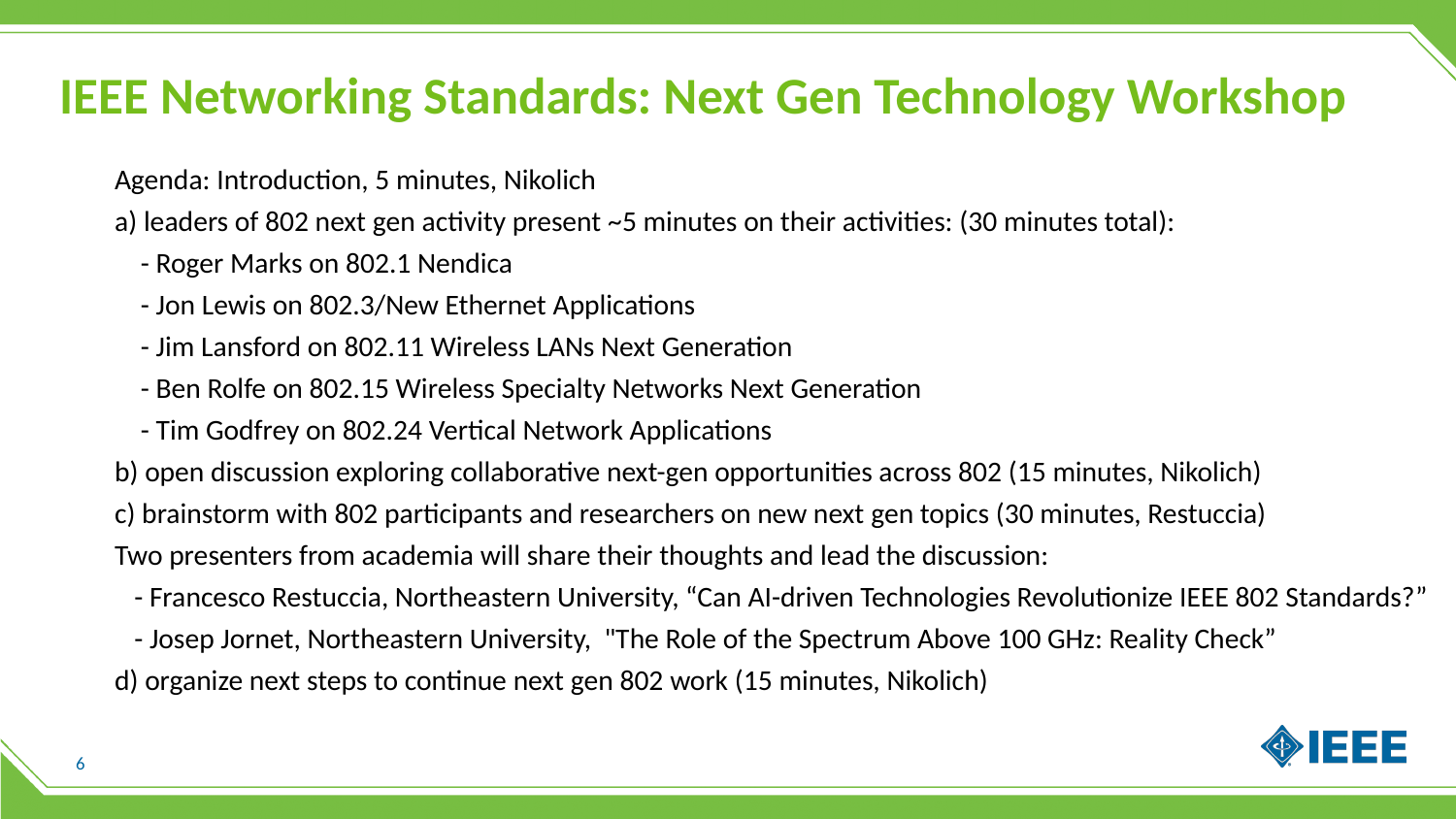

# IEEE Networking Standards: Next Gen Technology Workshop
Agenda: Introduction, 5 minutes, Nikolich
a) leaders of 802 next gen activity present ~5 minutes on their activities: (30 minutes total):
    - Roger Marks on 802.1 Nendica
    - Jon Lewis on 802.3/New Ethernet Applications
    - Jim Lansford on 802.11 Wireless LANs Next Generation
    - Ben Rolfe on 802.15 Wireless Specialty Networks Next Generation
    - Tim Godfrey on 802.24 Vertical Network Applications
b) open discussion exploring collaborative next-gen opportunities across 802 (15 minutes, Nikolich)
c) brainstorm with 802 participants and researchers on new next gen topics (30 minutes, Restuccia)
Two presenters from academia will share their thoughts and lead the discussion:
   - Francesco Restuccia, Northeastern University, “Can AI-driven Technologies Revolutionize IEEE 802 Standards?”
   - Josep Jornet, Northeastern University,  "The Role of the Spectrum Above 100 GHz: Reality Check”
d) organize next steps to continue next gen 802 work (15 minutes, Nikolich)

6